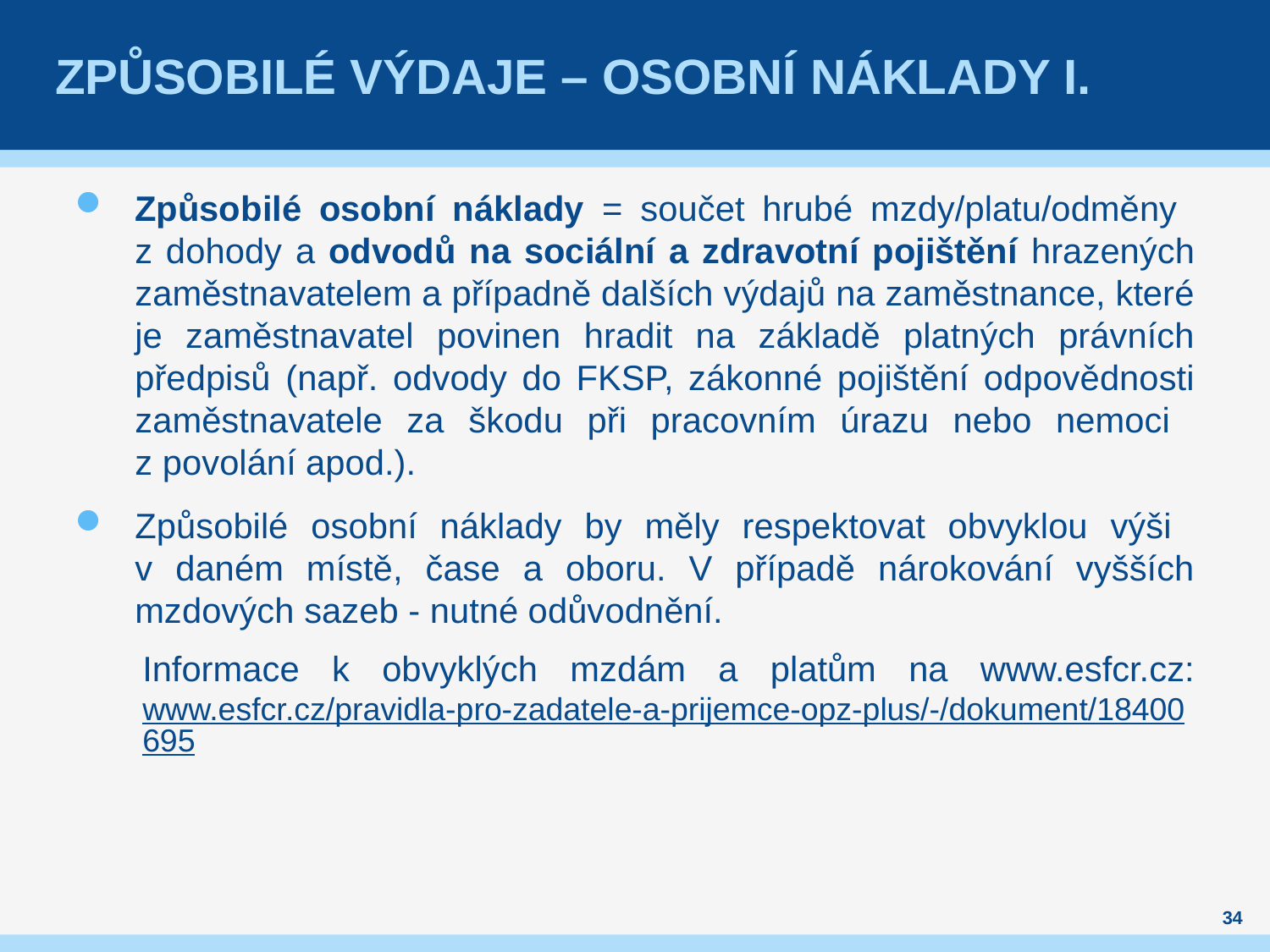

# Způsobilé výdaje – osobní náklady I.
Způsobilé osobní náklady = součet hrubé mzdy/platu/odměny
z dohody a odvodů na sociální a zdravotní pojištění hrazených zaměstnavatelem a případně dalších výdajů na zaměstnance, které je zaměstnavatel povinen hradit na základě platných právních předpisů (např. odvody do FKSP, zákonné pojištění odpovědnosti zaměstnavatele za škodu při pracovním úrazu nebo nemoci
z povolání apod.).
Způsobilé osobní náklady by měly respektovat obvyklou výši
v daném místě, čase a oboru. V případě nárokování vyšších mzdových sazeb - nutné odůvodnění.
Informace k obvyklých mzdám a platům na www.esfcr.cz: www.esfcr.cz/pravidla-pro-zadatele-a-prijemce-opz-plus/-/dokument/18400695

34